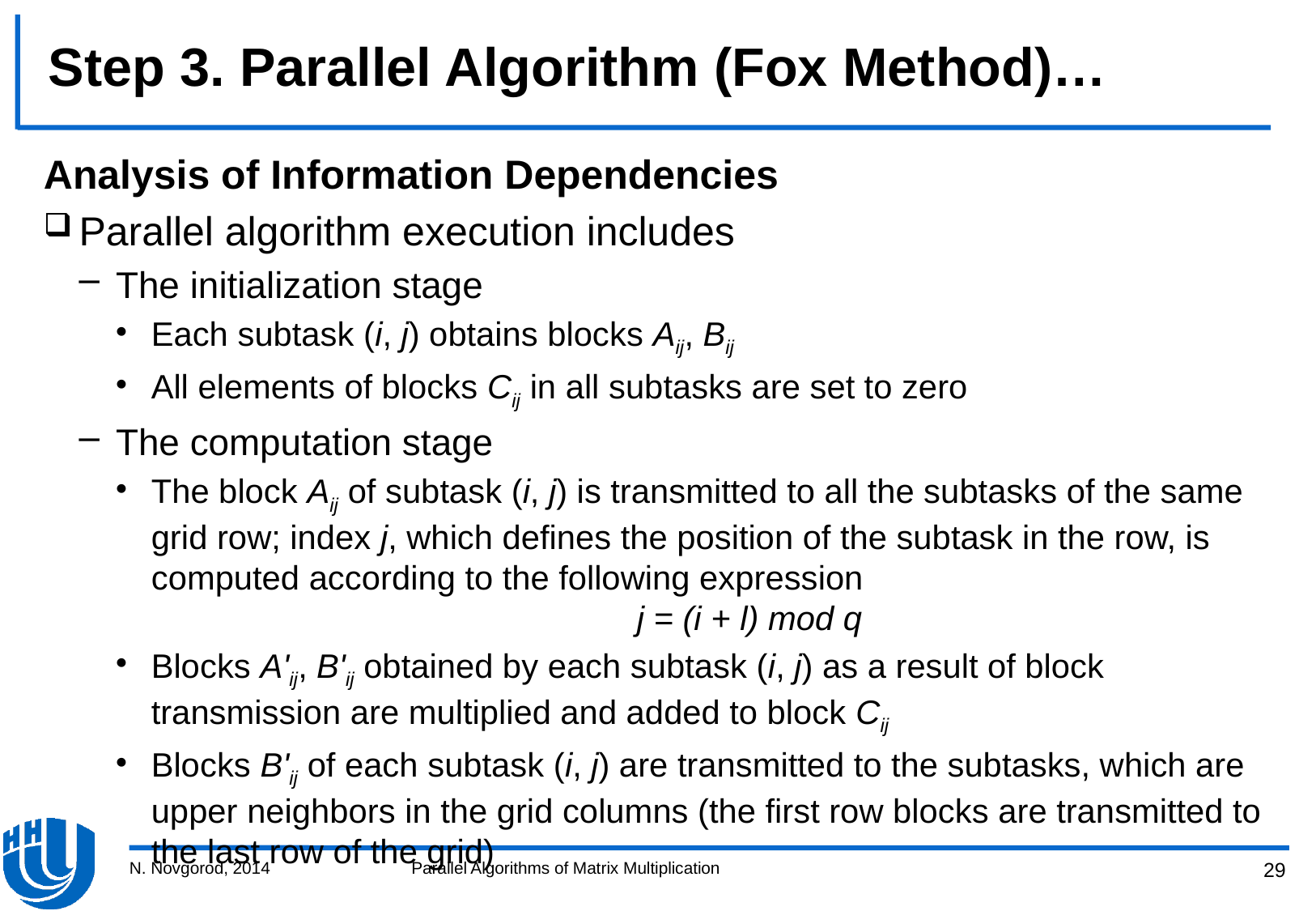

# Step 3. Parallel Algorithm (Fox Method)…
Analysis of Information Dependencies
Parallel algorithm execution includes
The initialization stage
Each subtask (i, j) obtains blocks Aij, Bij
All elements of blocks Cij in all subtasks are set to zero
The computation stage
The block Aij of subtask (i, j) is transmitted to all the subtasks of the same grid row; index j, which defines the position of the subtask in the row, is computed according to the following expression
				j = (i + l) mod q
Blocks A'ij, B'ij obtained by each subtask (i, j) as a result of block transmission are multiplied and added to block Cij
Blocks B'ij of each subtask (i, j) are transmitted to the subtasks, which are upper neighbors in the grid columns (the first row blocks are transmitted to the last row of the grid)
N. Novgorod, 2014
Parallel Algorithms of Matrix Multiplication
29